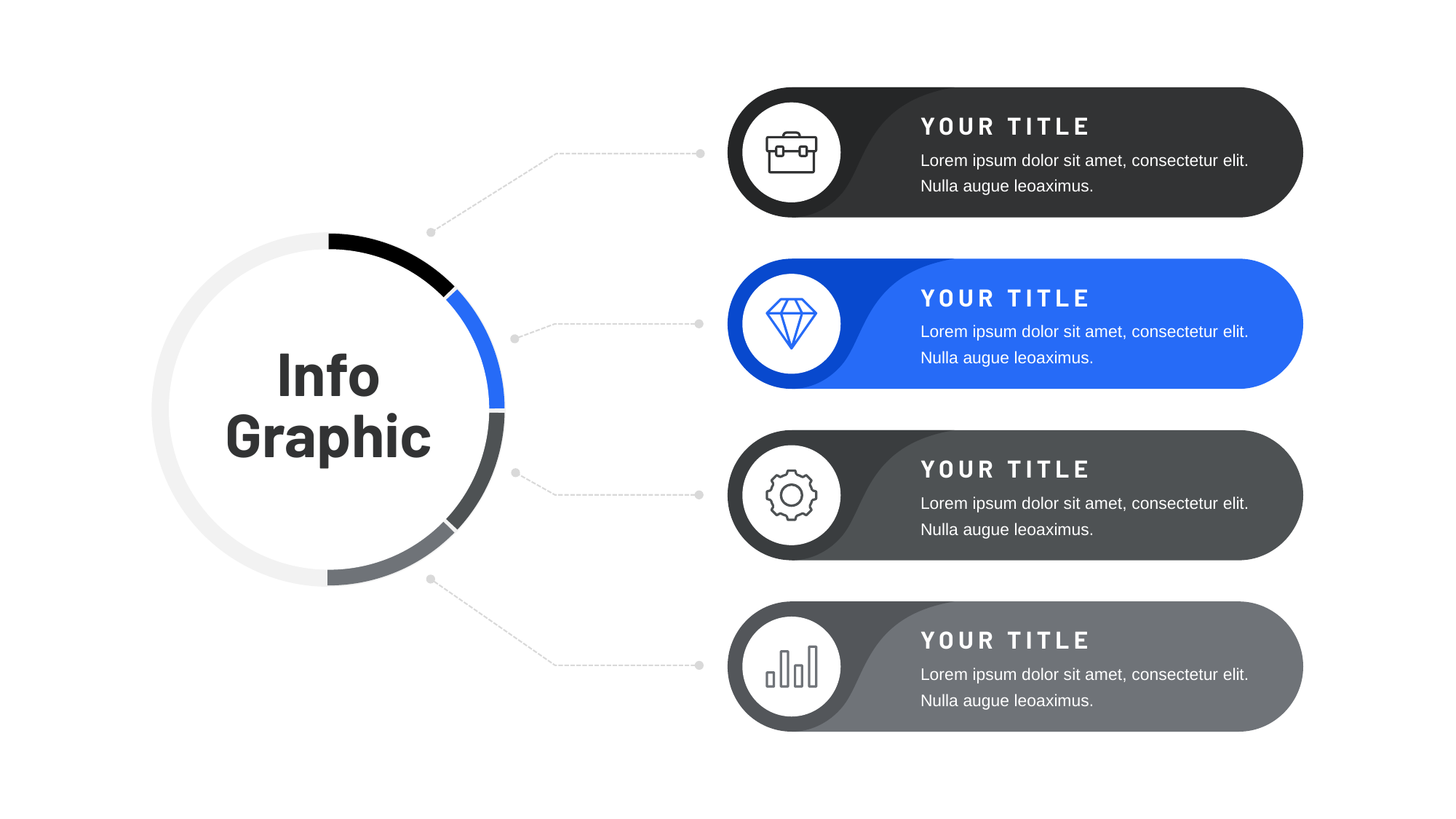

YOUR TITLE

Lorem ipsum dolor sit amet, consectetur elit. Nulla augue leoaximus.

YOUR TITLE

Lorem ipsum dolor sit amet, consectetur elit. Nulla augue leoaximus.

Info
Graphic

YOUR TITLE

Lorem ipsum dolor sit amet, consectetur elit. Nulla augue leoaximus.

YOUR TITLE

Lorem ipsum dolor sit amet, consectetur elit. Nulla augue leoaximus.